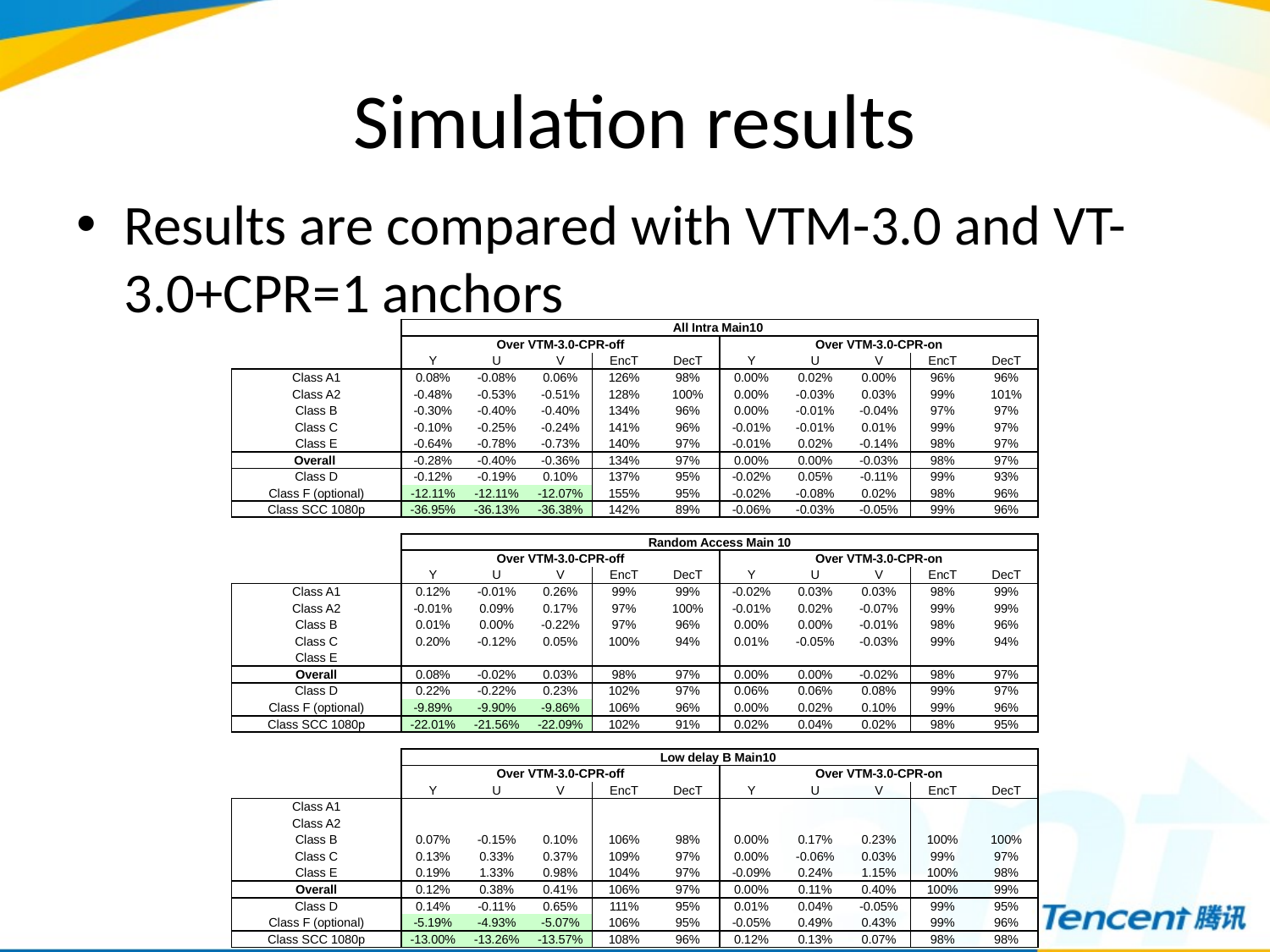

# Simulation results
Results are compared with VTM-3.0 and VT-3.0+CPR=1 anchors
|  | All Intra Main10 |  |  |  |  |  |  |  |  |  |
| --- | --- | --- | --- | --- | --- | --- | --- | --- | --- | --- |
|  | Over VTM-3.0-CPR-off |  |  |  |  | Over VTM-3.0-CPR-on |  |  |  |  |
|  | Y | U | V | EncT | DecT | Y | U | V | EncT | DecT |
| Class A1 | 0.08% | -0.08% | 0.06% | 126% | 98% | 0.00% | 0.02% | 0.00% | 96% | 96% |
| Class A2 | -0.48% | -0.53% | -0.51% | 128% | 100% | 0.00% | -0.03% | 0.03% | 99% | 101% |
| Class B | -0.30% | -0.40% | -0.40% | 134% | 96% | 0.00% | -0.01% | -0.04% | 97% | 97% |
| Class C | -0.10% | -0.25% | -0.24% | 141% | 96% | -0.01% | -0.01% | 0.01% | 99% | 97% |
| Class E | -0.64% | -0.78% | -0.73% | 140% | 97% | -0.01% | 0.02% | -0.14% | 98% | 97% |
| Overall | -0.28% | -0.40% | -0.36% | 134% | 97% | 0.00% | 0.00% | -0.03% | 98% | 97% |
| Class D | -0.12% | -0.19% | 0.10% | 137% | 95% | -0.02% | 0.05% | -0.11% | 99% | 93% |
| Class F (optional) | -12.11% | -12.11% | -12.07% | 155% | 95% | -0.02% | -0.08% | 0.02% | 98% | 96% |
| Class SCC 1080p | -36.95% | -36.13% | -36.38% | 142% | 89% | -0.06% | -0.03% | -0.05% | 99% | 96% |
|  |  |  |  |  |  |  |  |  |  |  |
|  | Random Access Main 10 |  |  |  |  |  |  |  |  |  |
|  | Over VTM-3.0-CPR-off |  |  |  |  | Over VTM-3.0-CPR-on |  |  |  |  |
|  | Y | U | V | EncT | DecT | Y | U | V | EncT | DecT |
| Class A1 | 0.12% | -0.01% | 0.26% | 99% | 99% | -0.02% | 0.03% | 0.03% | 98% | 99% |
| Class A2 | -0.01% | 0.09% | 0.17% | 97% | 100% | -0.01% | 0.02% | -0.07% | 99% | 99% |
| Class B | 0.01% | 0.00% | -0.22% | 97% | 96% | 0.00% | 0.00% | -0.01% | 98% | 96% |
| Class C | 0.20% | -0.12% | 0.05% | 100% | 94% | 0.01% | -0.05% | -0.03% | 99% | 94% |
| Class E |  |  |  |  |  |  |  |  |  |  |
| Overall | 0.08% | -0.02% | 0.03% | 98% | 97% | 0.00% | 0.00% | -0.02% | 98% | 97% |
| Class D | 0.22% | -0.22% | 0.23% | 102% | 97% | 0.06% | 0.06% | 0.08% | 99% | 97% |
| Class F (optional) | -9.89% | -9.90% | -9.86% | 106% | 96% | 0.00% | 0.02% | 0.10% | 99% | 96% |
| Class SCC 1080p | -22.01% | -21.56% | -22.09% | 102% | 91% | 0.02% | 0.04% | 0.02% | 98% | 95% |
|  |  |  |  |  |  |  |  |  |  |  |
|  | Low delay B Main10 |  |  |  |  |  |  |  |  |  |
|  | Over VTM-3.0-CPR-off |  |  |  |  | Over VTM-3.0-CPR-on |  |  |  |  |
|  | Y | U | V | EncT | DecT | Y | U | V | EncT | DecT |
| Class A1 |  |  |  |  |  |  |  |  |  |  |
| Class A2 |  |  |  |  |  |  |  |  |  |  |
| Class B | 0.07% | -0.15% | 0.10% | 106% | 98% | 0.00% | 0.17% | 0.23% | 100% | 100% |
| Class C | 0.13% | 0.33% | 0.37% | 109% | 97% | 0.00% | -0.06% | 0.03% | 99% | 97% |
| Class E | 0.19% | 1.33% | 0.98% | 104% | 97% | -0.09% | 0.24% | 1.15% | 100% | 98% |
| Overall | 0.12% | 0.38% | 0.41% | 106% | 97% | 0.00% | 0.11% | 0.40% | 100% | 99% |
| Class D | 0.14% | -0.11% | 0.65% | 111% | 95% | 0.01% | 0.04% | -0.05% | 99% | 95% |
| Class F (optional) | -5.19% | -4.93% | -5.07% | 106% | 95% | -0.05% | 0.49% | 0.43% | 99% | 96% |
| Class SCC 1080p | -13.00% | -13.26% | -13.57% | 108% | 96% | 0.12% | 0.13% | 0.07% | 98% | 98% |